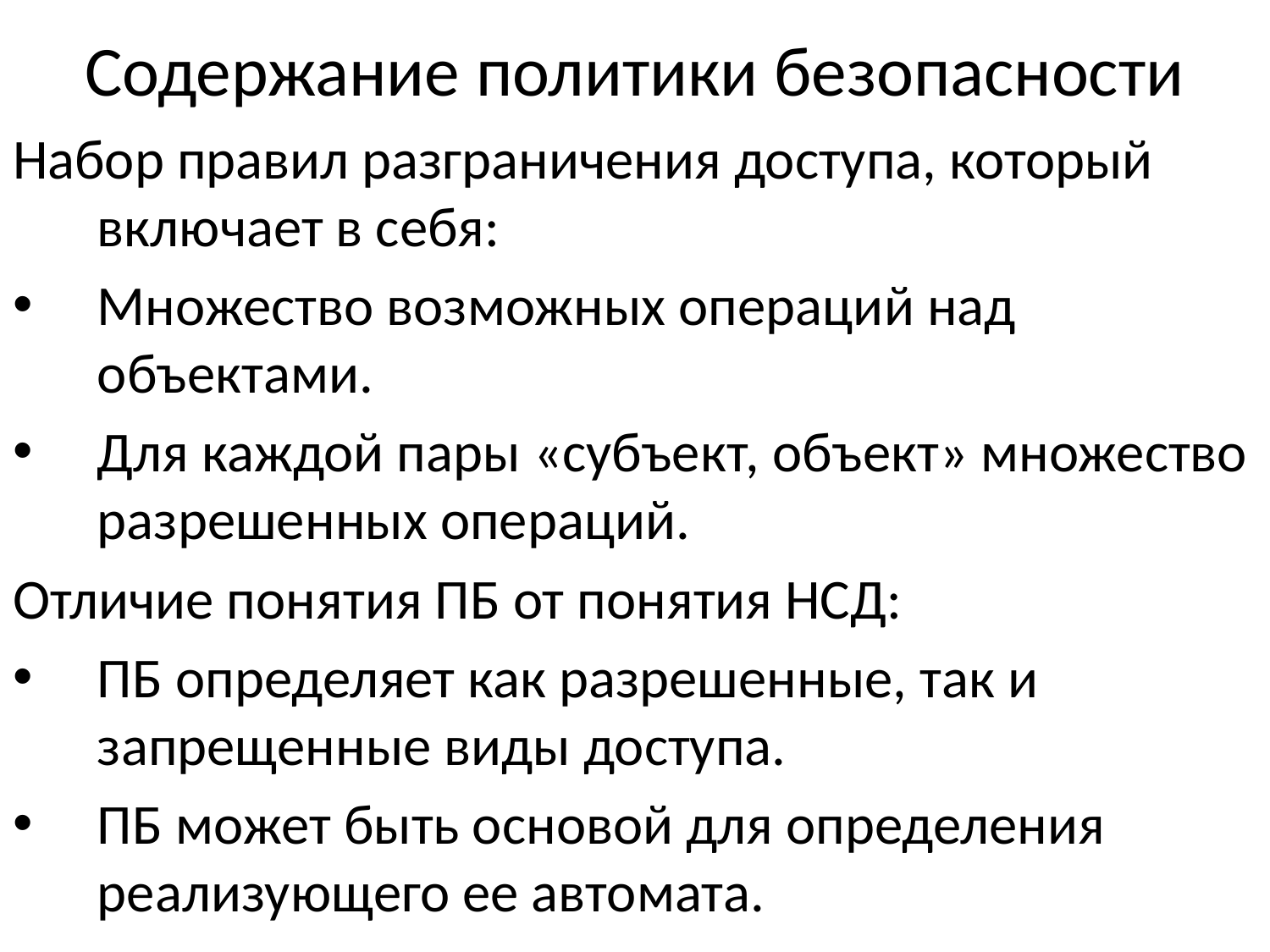

# Содержание политики безопасности
Набор правил разграничения доступа, который включает в себя:
Множество возможных операций над объектами.
Для каждой пары «субъект, объект» множество разрешенных операций.
Отличие понятия ПБ от понятия НСД:
ПБ определяет как разрешенные, так и запрещенные виды доступа.
ПБ может быть основой для определения реализующего ее автомата.